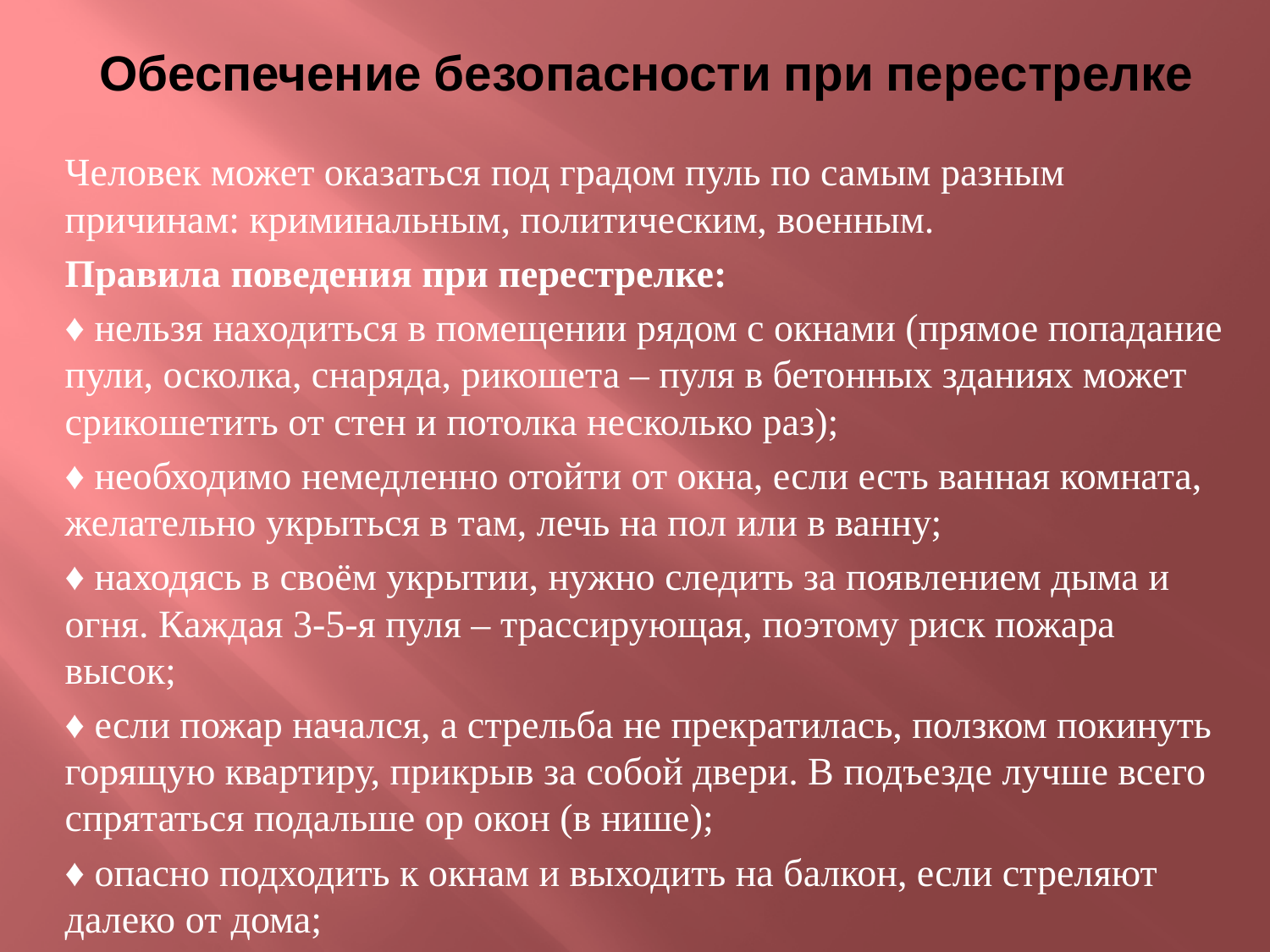

# Обеспечение безопасности при перестрелке
Человек может оказаться под градом пуль по самым разным причинам: криминальным, политическим, военным.
Правила поведения при перестрелке:
♦ нельзя находиться в помещении рядом с окнами (прямое попадание пули, осколка, снаряда, рикошета – пуля в бетонных зданиях может срикошетить от стен и потолка несколько раз);
♦ необходимо немедленно отойти от окна, если есть ванная комната, желательно укрыться в там, лечь на пол или в ванну;
♦ находясь в своём укрытии, нужно следить за появлением дыма и огня. Каждая 3-5-я пуля – трассирующая, поэтому риск пожара высок;
♦ если пожар начался, а стрельба не прекратилась, ползком покинуть горящую квартиру, прикрыв за собой двери. В подъезде лучше всего спрятаться подальше ор окон (в нише);
♦ опасно подходить к окнам и выходить на балкон, если стреляют далеко от дома;